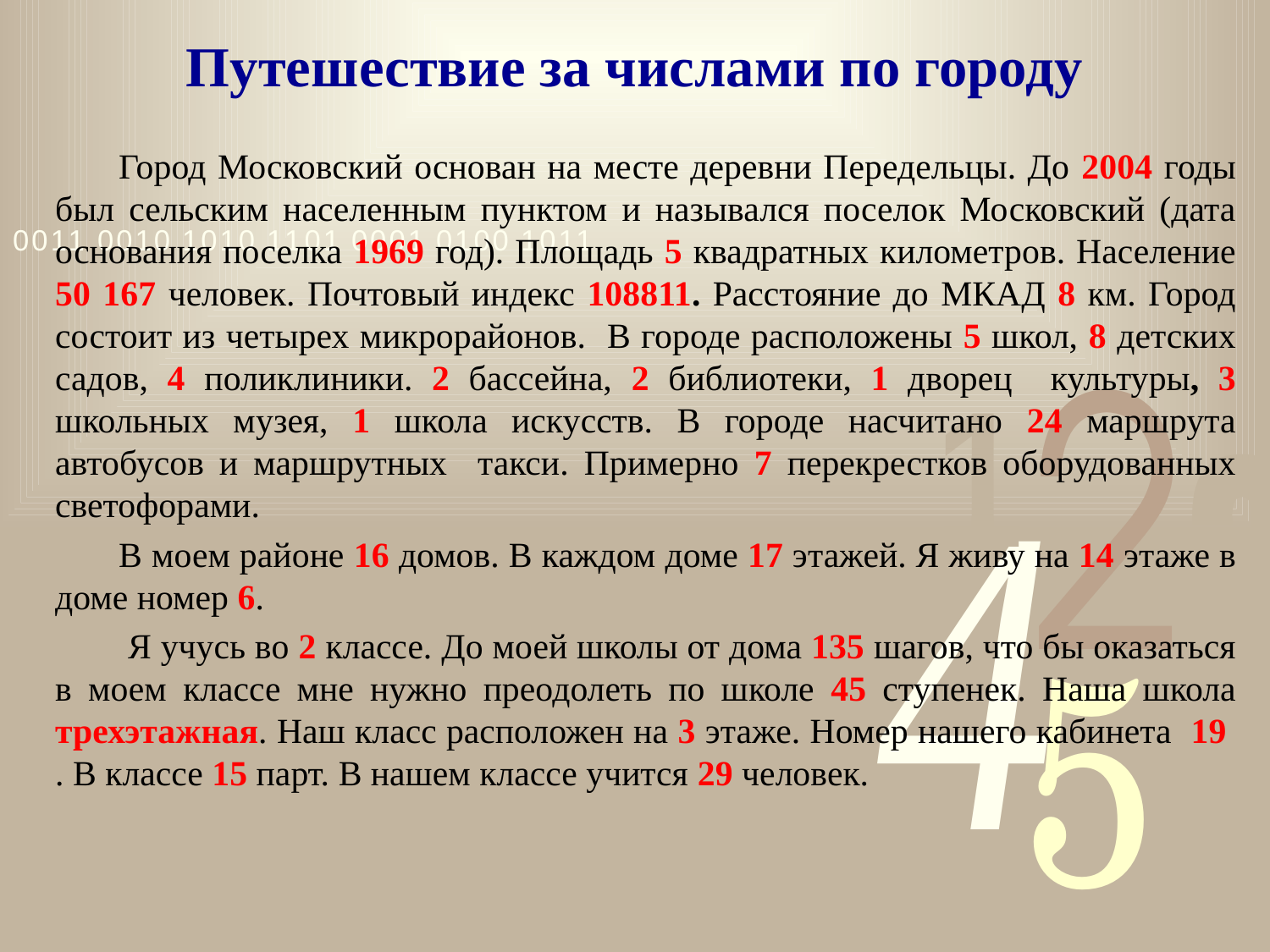

# Путешествие за числами по городу
Город Московский основан на месте деревни Передельцы. До 2004 годы был сельским населенным пунктом и назывался поселок Московский (дата основания поселка 1969 год). Площадь 5 квадратных километров. Население 50 167 человек. Почтовый индекс 108811. Расстояние до МКАД 8 км. Город состоит из четырех микрорайонов.  В городе расположены 5 школ, 8 детских садов, 4 поликлиники. 2 бассейна, 2 библиотеки, 1 дворец  культуры, 3 школьных музея, 1 школа искусств. В городе насчитано 24 маршрута автобусов и маршрутных  такси. Примерно 7 перекрестков оборудованных светофорами.
В моем районе 16 домов. В каждом доме 17 этажей. Я живу на 14 этаже в доме номер 6.
 Я учусь во 2 классе. До моей школы от дома 135 шагов, что бы оказаться в моем классе мне нужно преодолеть по школе 45 ступенек. Наша школа трехэтажная. Наш класс расположен на 3 этаже. Номер нашего кабинета  19  . В классе 15 парт. В нашем классе учится 29 человек.